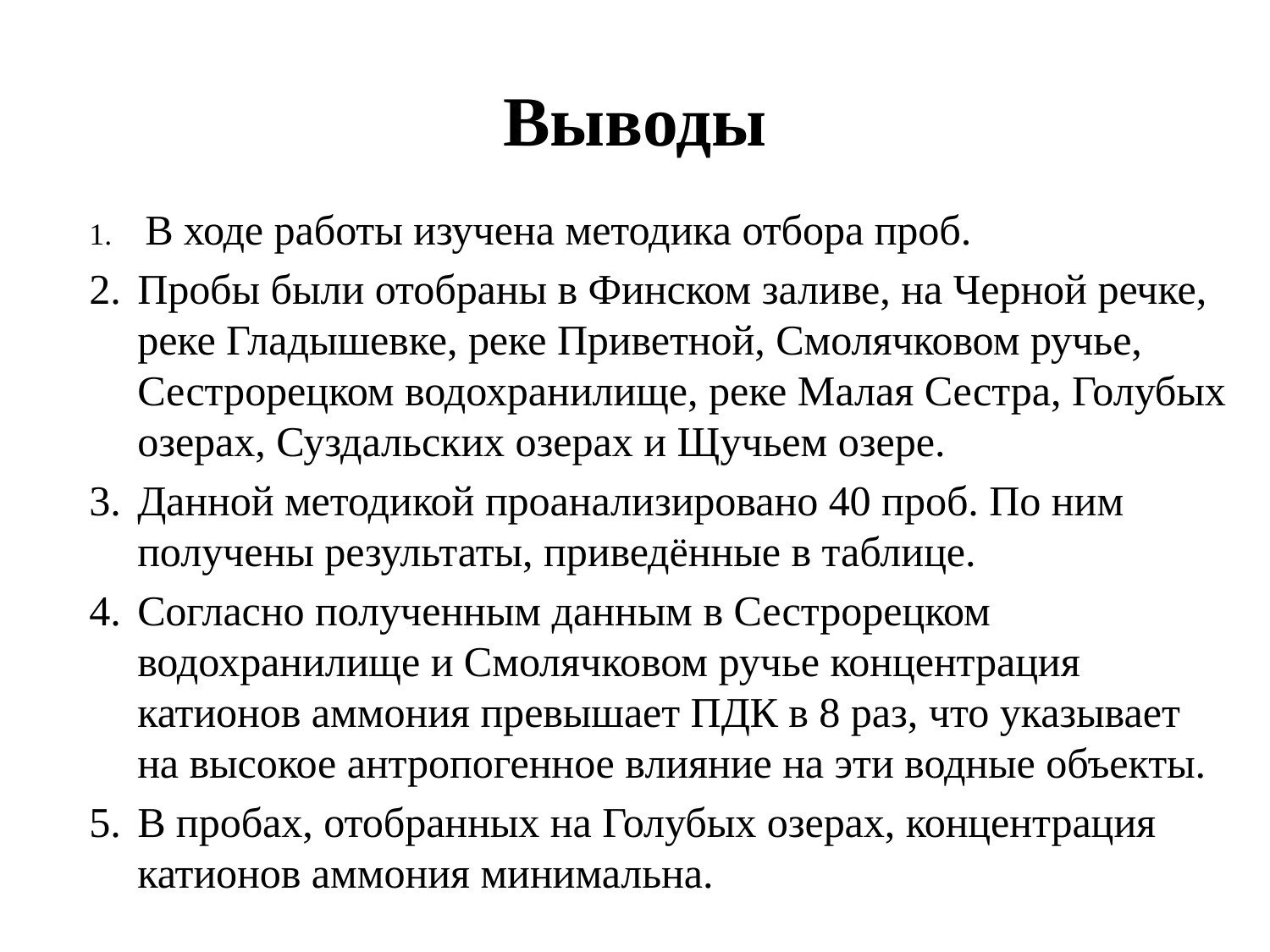

# Выводы
 В ходе работы изучена методика отбора проб.
Пробы были отобраны в Финском заливе, на Черной речке, реке Гладышевке, реке Приветной, Смолячковом ручье, Сестрорецком водохранилище, реке Малая Сестра, Голубых озерах, Суздальских озерах и Щучьем озере.
Данной методикой проанализировано 40 проб. По ним получены результаты, приведённые в таблице.
Согласно полученным данным в Сестрорецком водохранилище и Смолячковом ручье концентрация катионов аммония превышает ПДК в 8 раз, что указывает на высокое антропогенное влияние на эти водные объекты.
В пробах, отобранных на Голубых озерах, концентрация катионов аммония минимальна.